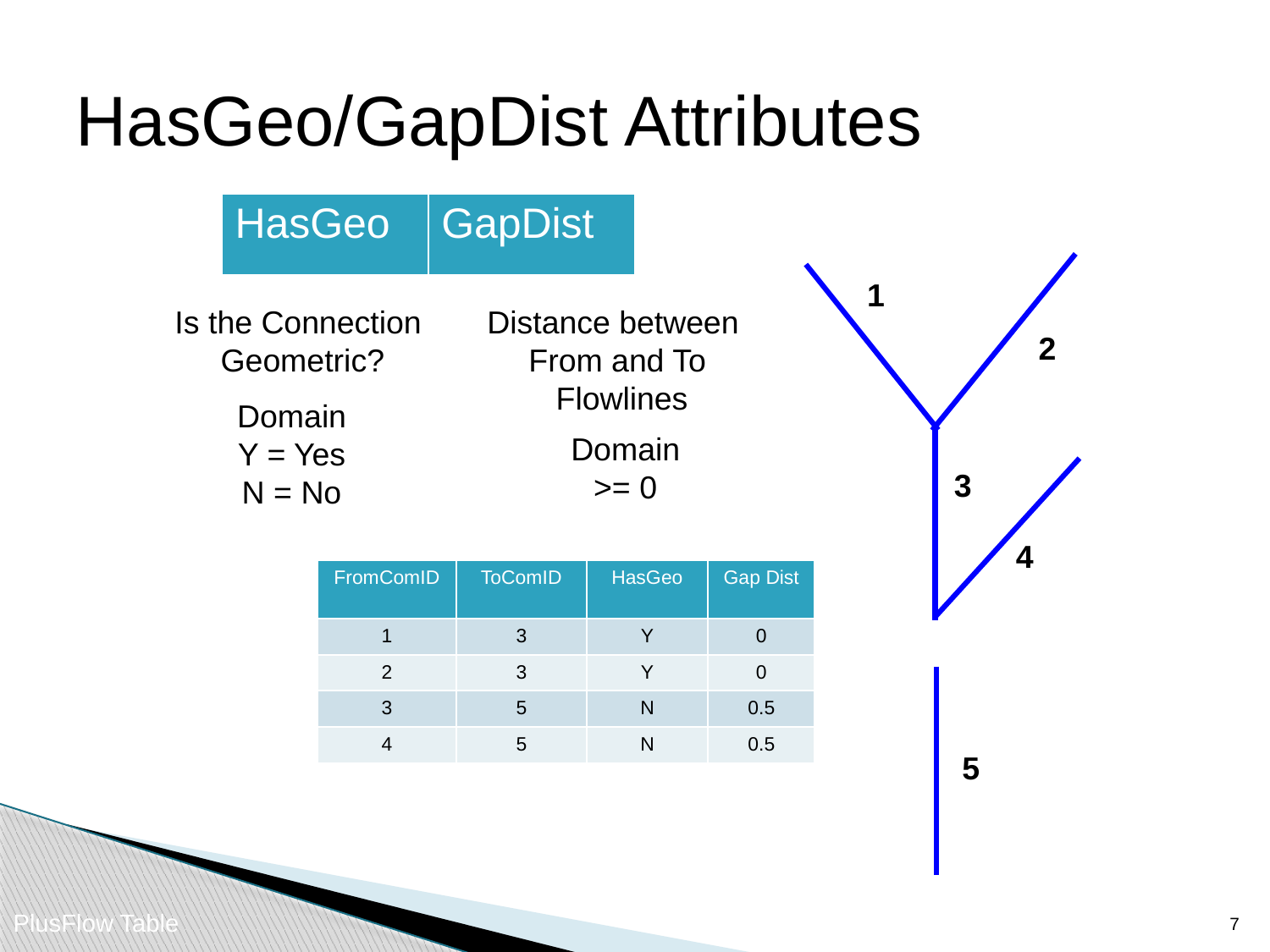

# HasGeo/GapDist Attributes
| HasGeo | GapDist |
| --- | --- |

1
Is the Connection
Geometric?
Distance between
From and To
 Flowlines
2
Domain
Y = Yes
N = No

Domain
>= 0

3
4
| FromComID | ToComID | HasGeo | Gap Dist |
| --- | --- | --- | --- |
| 1 | 3 | Y | 0 |
| 2 | 3 | Y | 0 |
| 3 | 5 | N | 0.5 |
| 4 | 5 | N | 0.5 |

5
7
PlusFlow Table